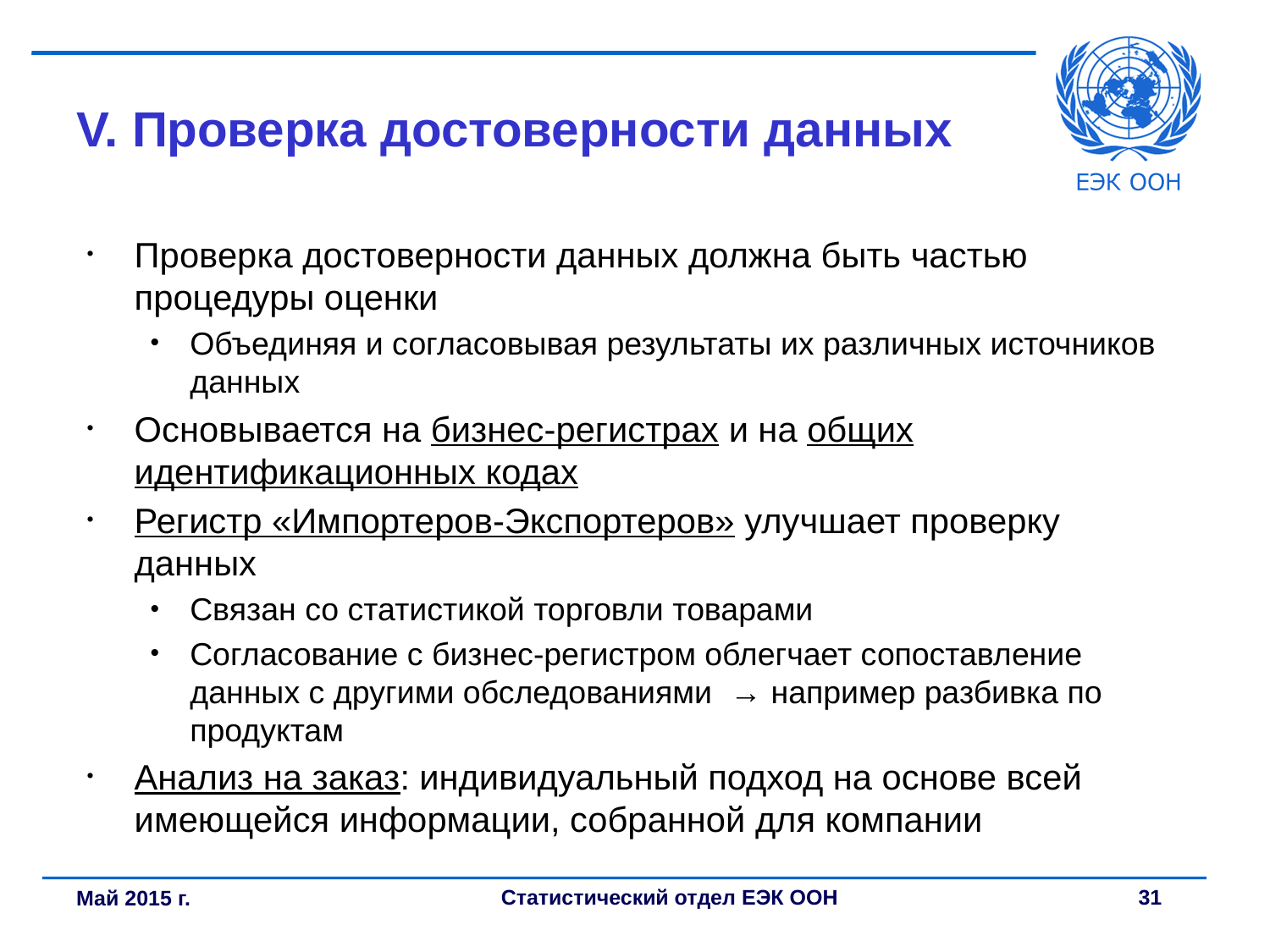

# V. Проверка достоверности данных
Проверка достоверности данных должна быть частью процедуры оценки
Объединяя и согласовывая результаты их различных источников данных
Основывается на бизнес-регистрах и на общих идентификационных кодах
Регистр «Импортеров-Экспортеров» улучшает проверку данных
Связан со статистикой торговли товарами
Согласование с бизнес-регистром облегчает сопоставление данных с другими обследованиями  → например разбивка по продуктам
Анализ на заказ: индивидуальный подход на основе всей имеющейся информации, собранной для компании
Май 2015 г.